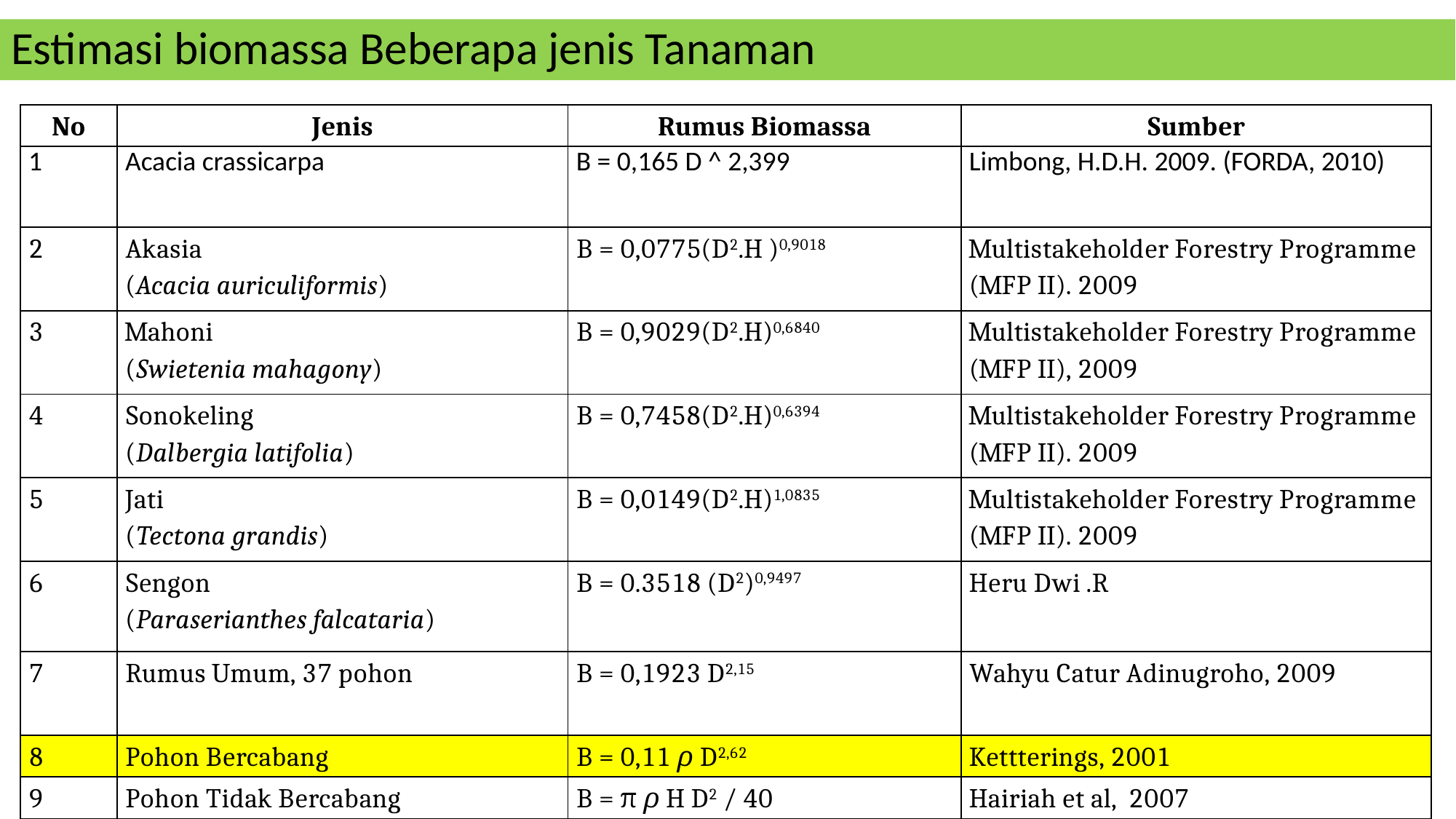

# Estimasi biomassa Beberapa jenis Tanaman
| No | Jenis | Rumus Biomassa | Sumber |
| --- | --- | --- | --- |
| 1 | Acacia crassicarpa | B = 0,165 D ^ 2,399 | Limbong, H.D.H. 2009. (FORDA, 2010) |
| 2 | Akasia (Acacia auriculiformis) | B = 0,0775(D2.H )0,9018 | Multistakeholder Forestry Programme (MFP II). 2009 |
| 3 | Mahoni (Swietenia mahagony) | B = 0,9029(D2.H)0,6840 | Multistakeholder Forestry Programme (MFP II), 2009 |
| 4 | Sonokeling (Dalbergia latifolia) | B = 0,7458(D2.H)0,6394 | Multistakeholder Forestry Programme (MFP II). 2009 |
| 5 | Jati (Tectona grandis) | B = 0,0149(D2.H)1,0835 | Multistakeholder Forestry Programme (MFP II). 2009 |
| 6 | Sengon (Paraserianthes falcataria) | B = 0.3518 (D2)0,9497 | Heru Dwi .R |
| 7 | Rumus Umum, 37 pohon | B = 0,1923 D2,15 | Wahyu Catur Adinugroho, 2009 |
| 8 | Pohon Bercabang | B = 0,11 ρ D2,62 | Kettterings, 2001 |
| 9 | Pohon Tidak Bercabang | B = π ρ H D2 / 40 | Hairiah et al, 2007 |